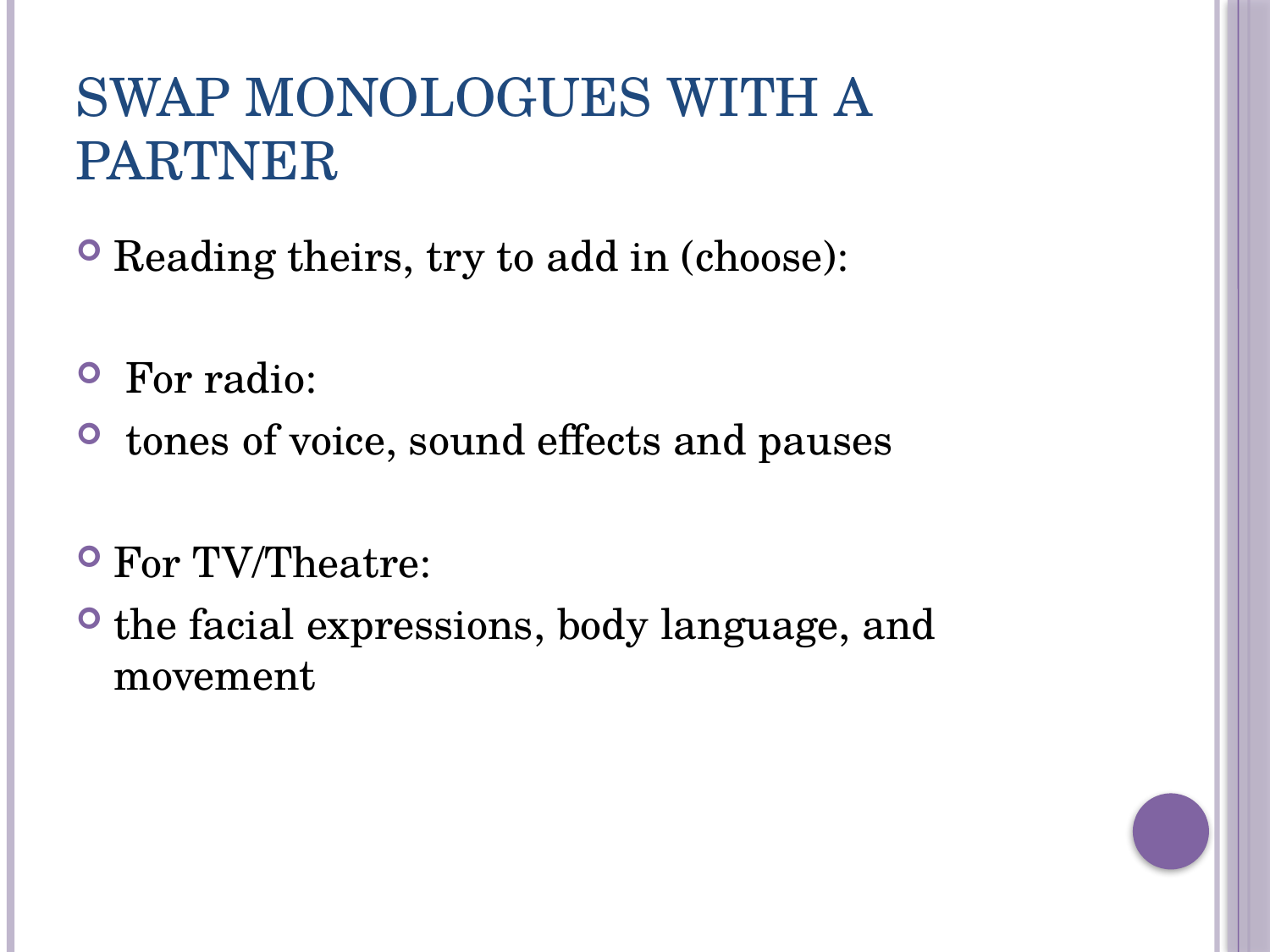

# Swap monologues with a partner
Reading theirs, try to add in (choose):

 For radio:
 tones of voice, sound effects and pauses

For TV/Theatre:
the facial expressions, body language, and movement